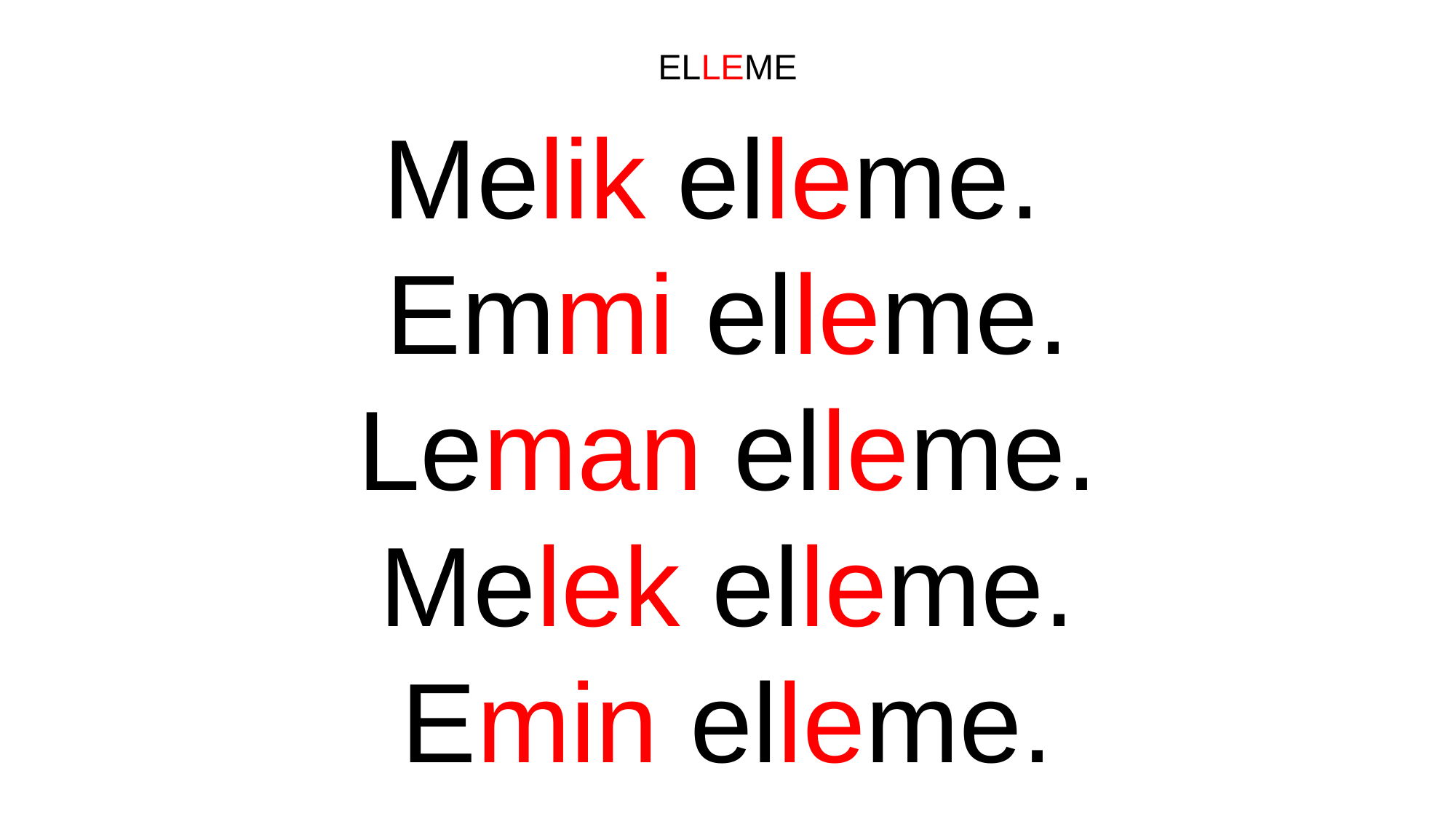

# ELLEME
Melik elleme.
Emmi elleme.
Leman elleme.
Melek elleme.
Emin elleme.